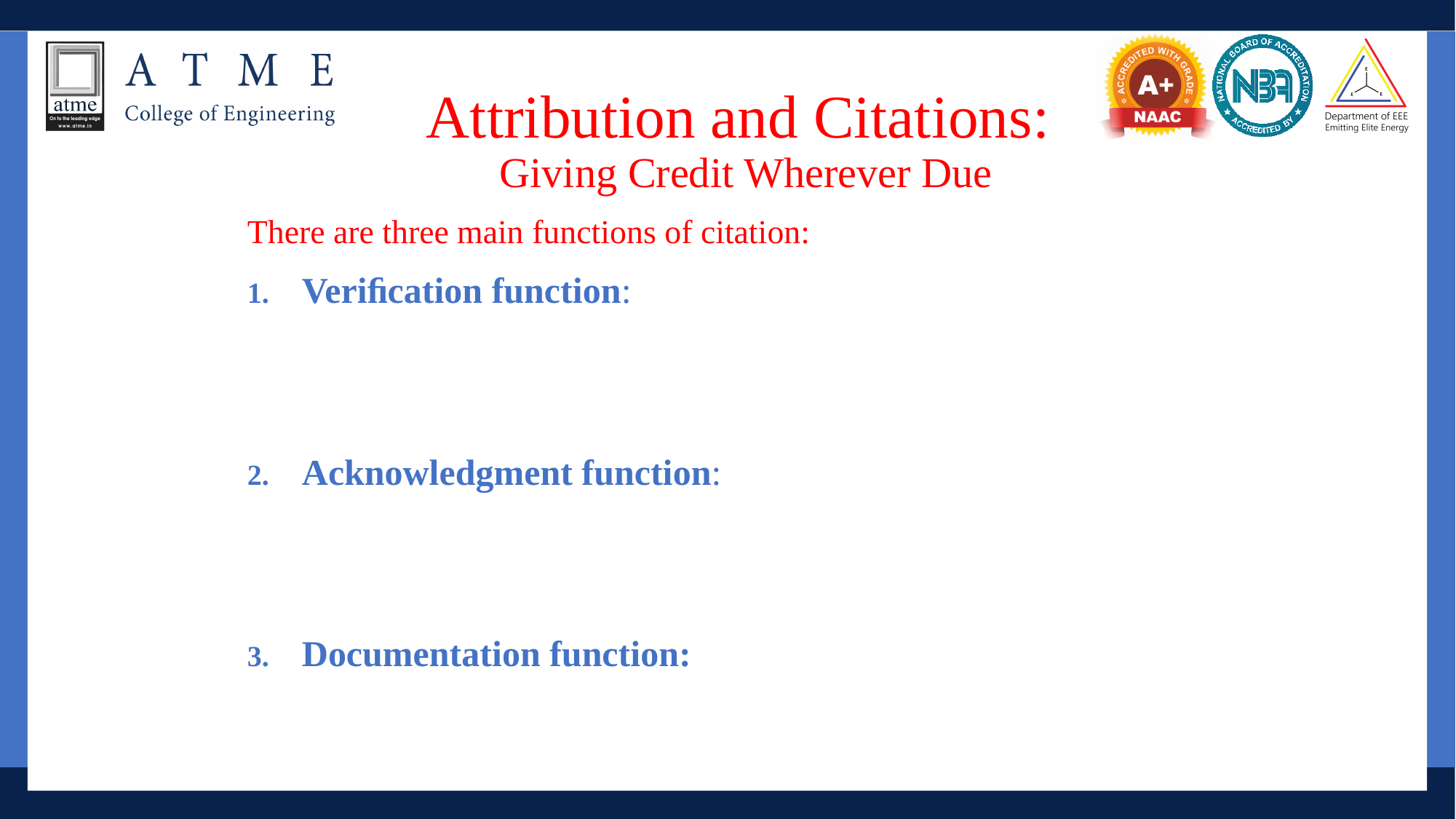

# Attribution and Citations: Giving Credit Wherever Due
There are three main functions of citation:
Veriﬁcation function:

Acknowledgment function:

Documentation function: